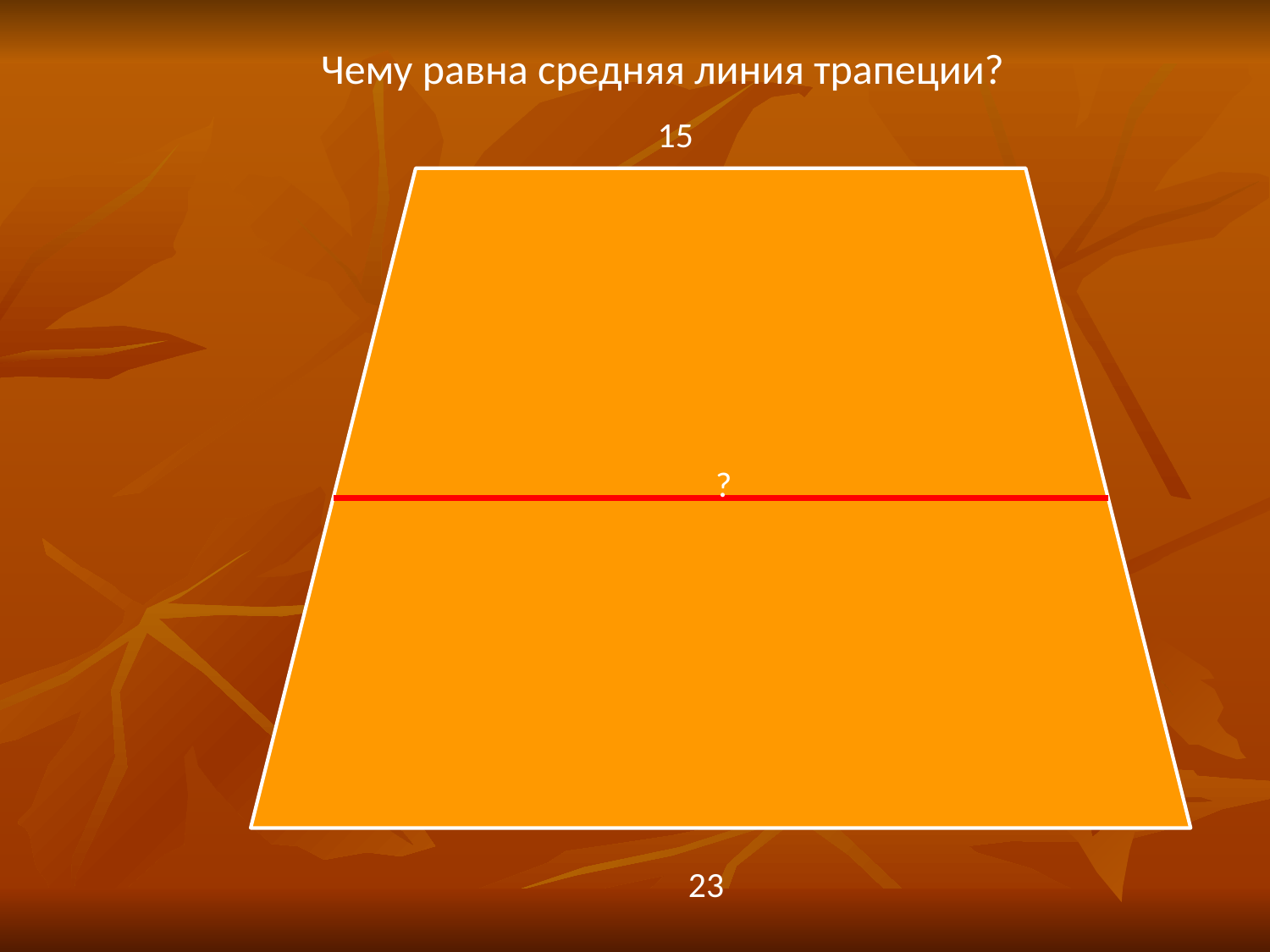

Чему равна средняя линия трапеции?
15

?
23